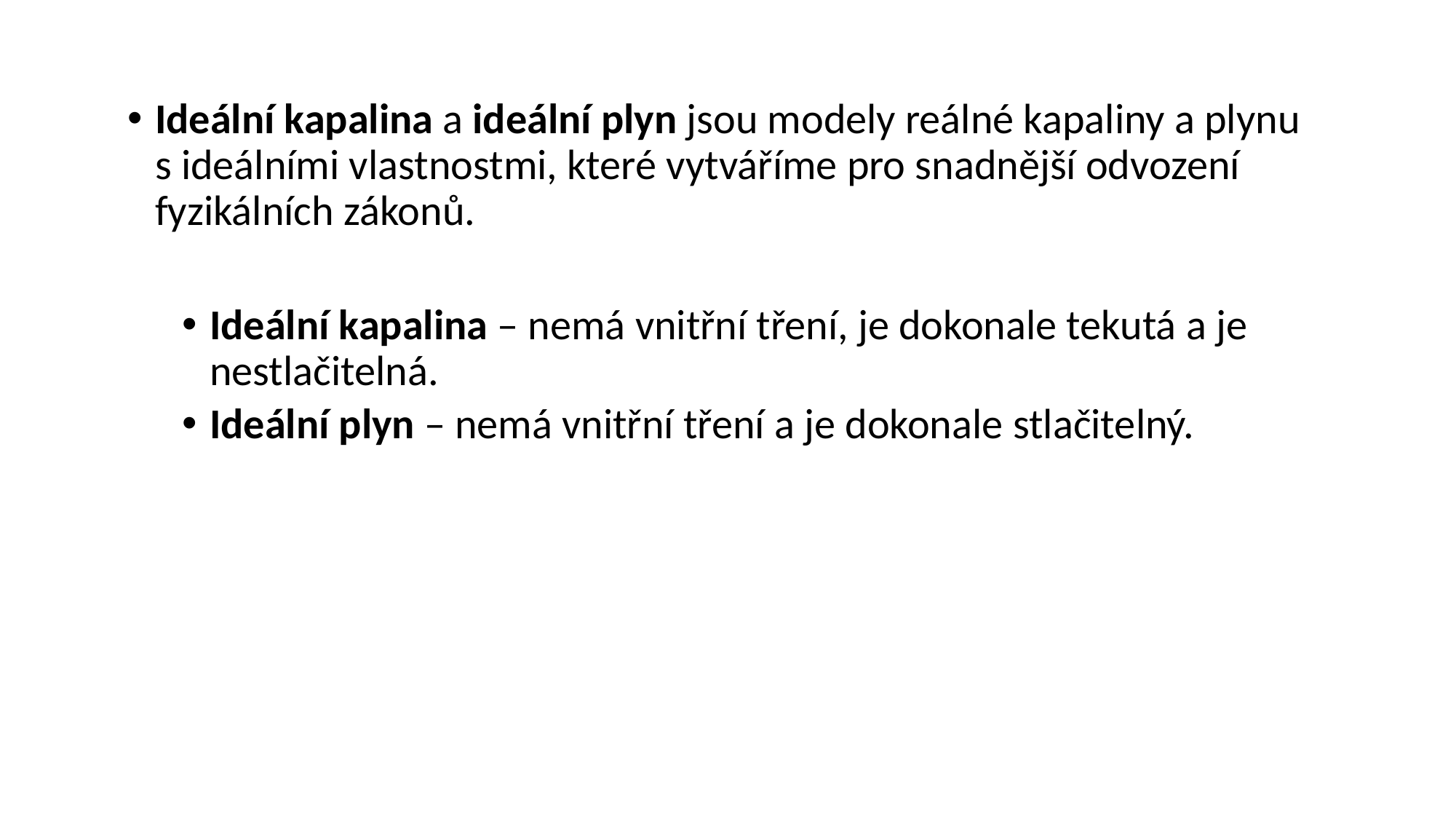

Ideální kapalina a ideální plyn jsou modely reálné kapaliny a plynu s ideálními vlastnostmi, které vytváříme pro snadnější odvození fyzikálních zákonů.

Ideální kapalina – nemá vnitřní tření, je dokonale tekutá a je nestlačitelná.
Ideální plyn – nemá vnitřní tření a je dokonale stlačitelný.